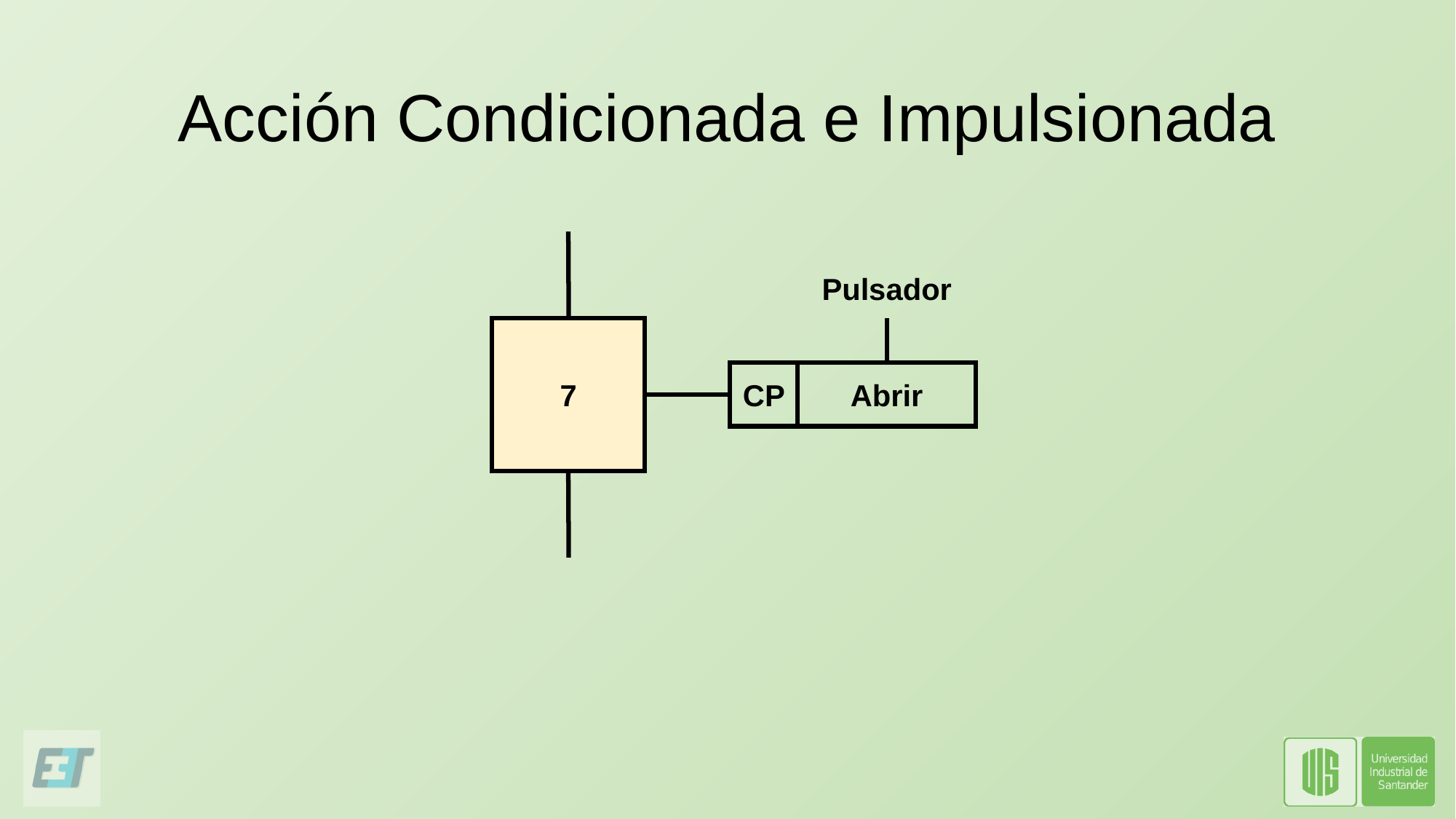

# Acción Condicionada e Impulsionada
Pulsador
7
CP
Abrir